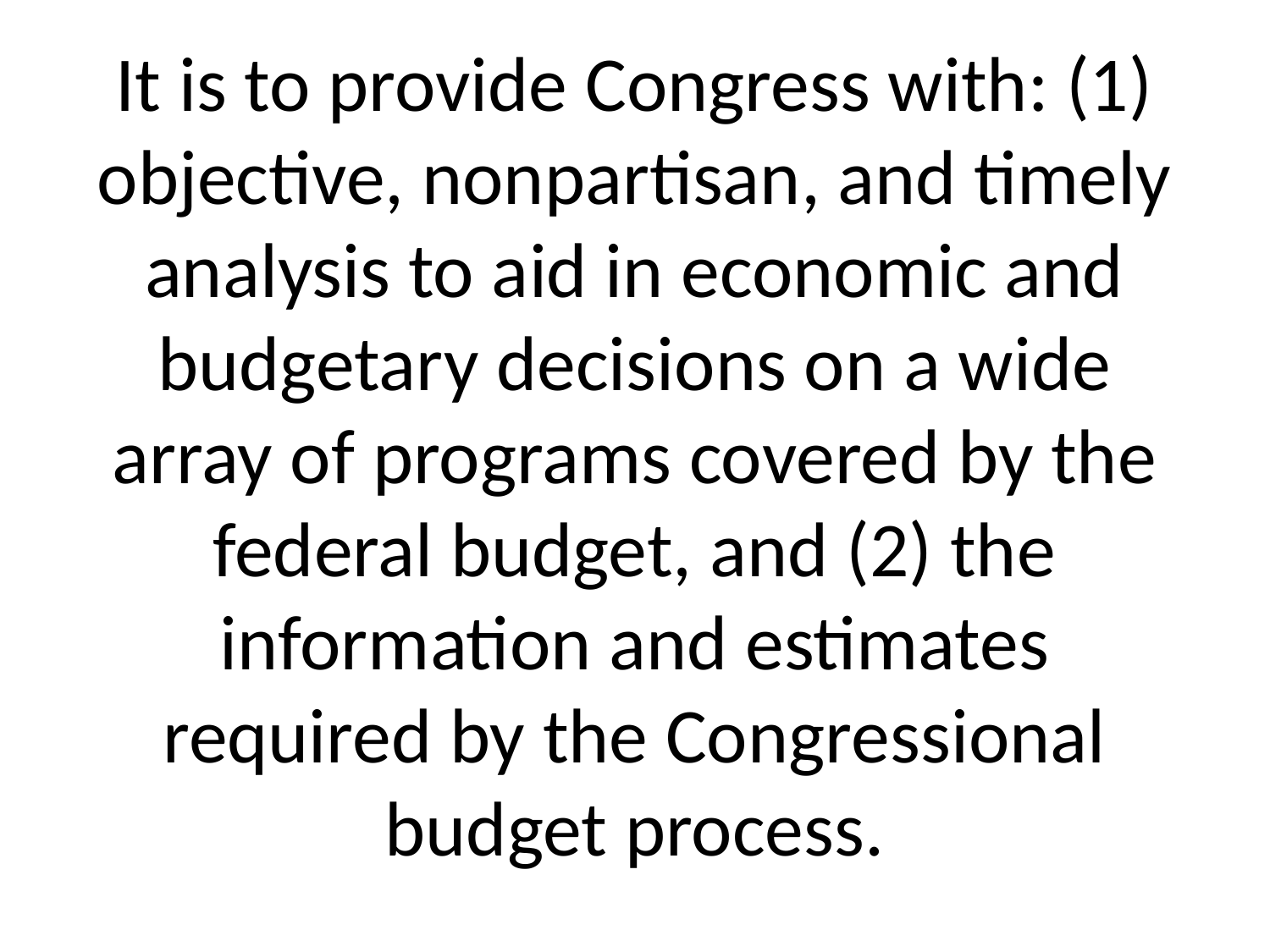

# It is to provide Congress with: (1) objective, nonpartisan, and timely analysis to aid in economic and budgetary decisions on a wide array of programs covered by the federal budget, and (2) the information and estimates required by the Congressional budget process.